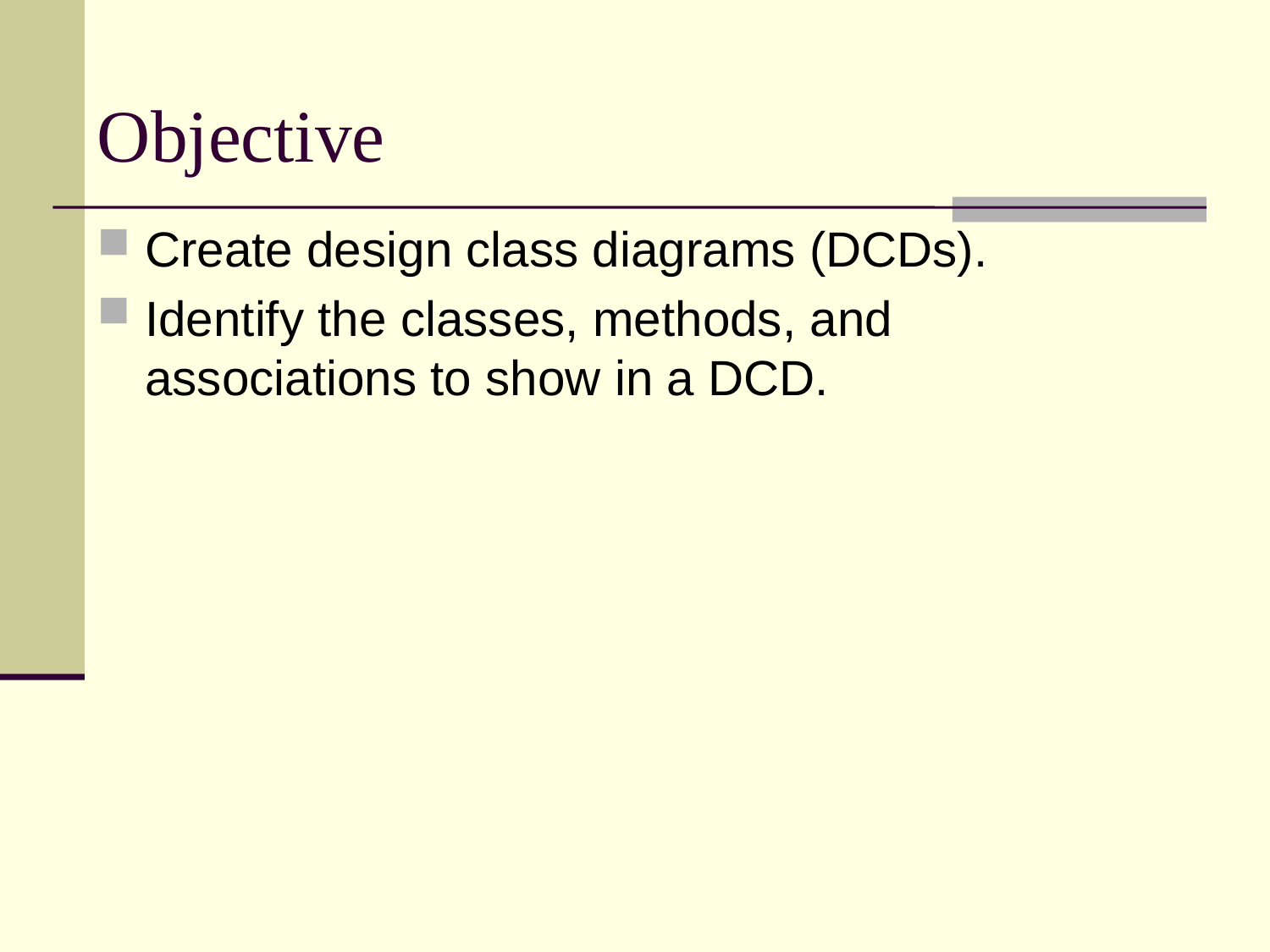

# Objective
Create design class diagrams (DCDs).
Identify the classes, methods, and associations to show in a DCD.